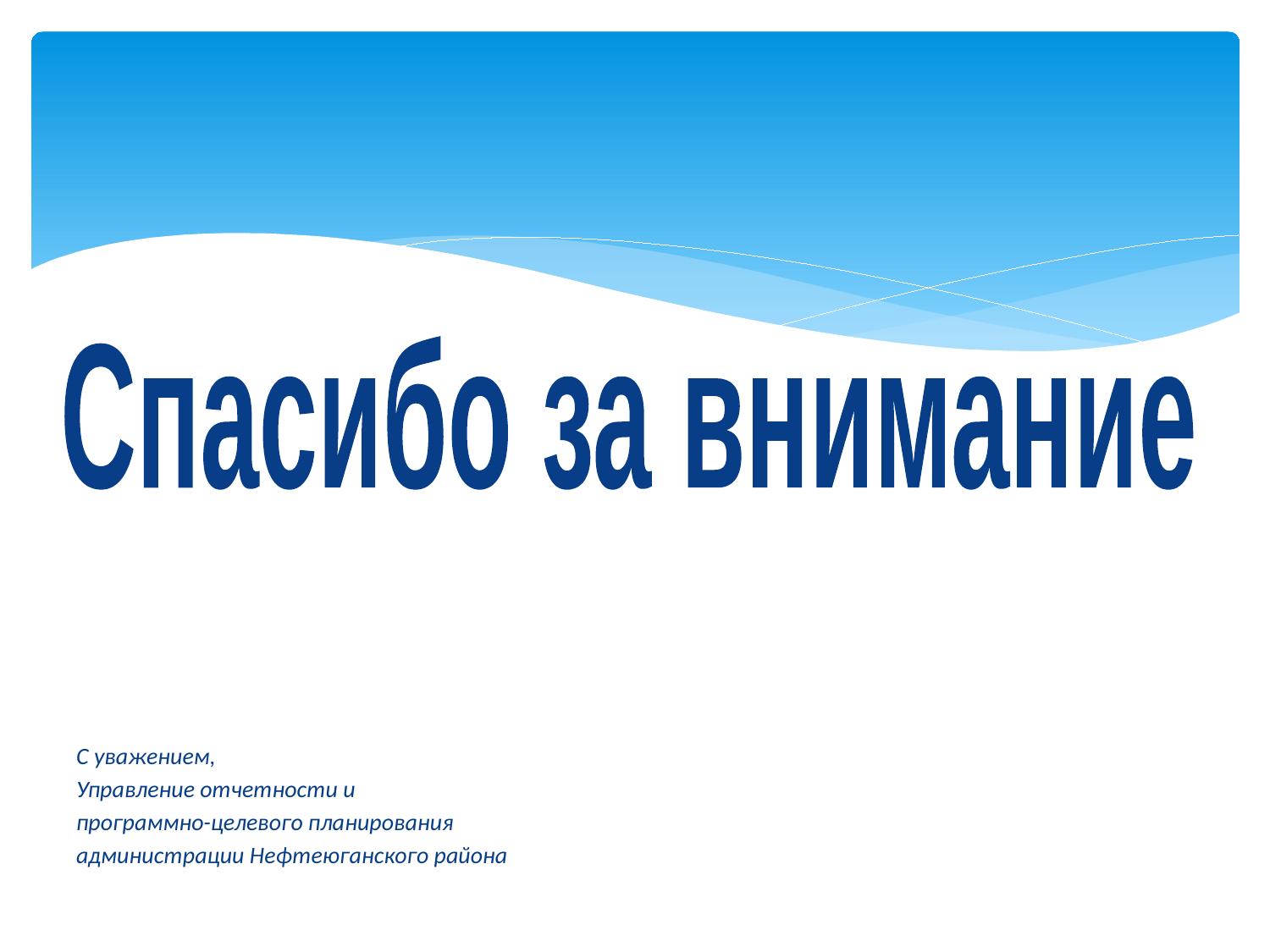

С уважением,
Управление отчетности и
программно-целевого планирования
администрации Нефтеюганского района

Спасибо за внимание